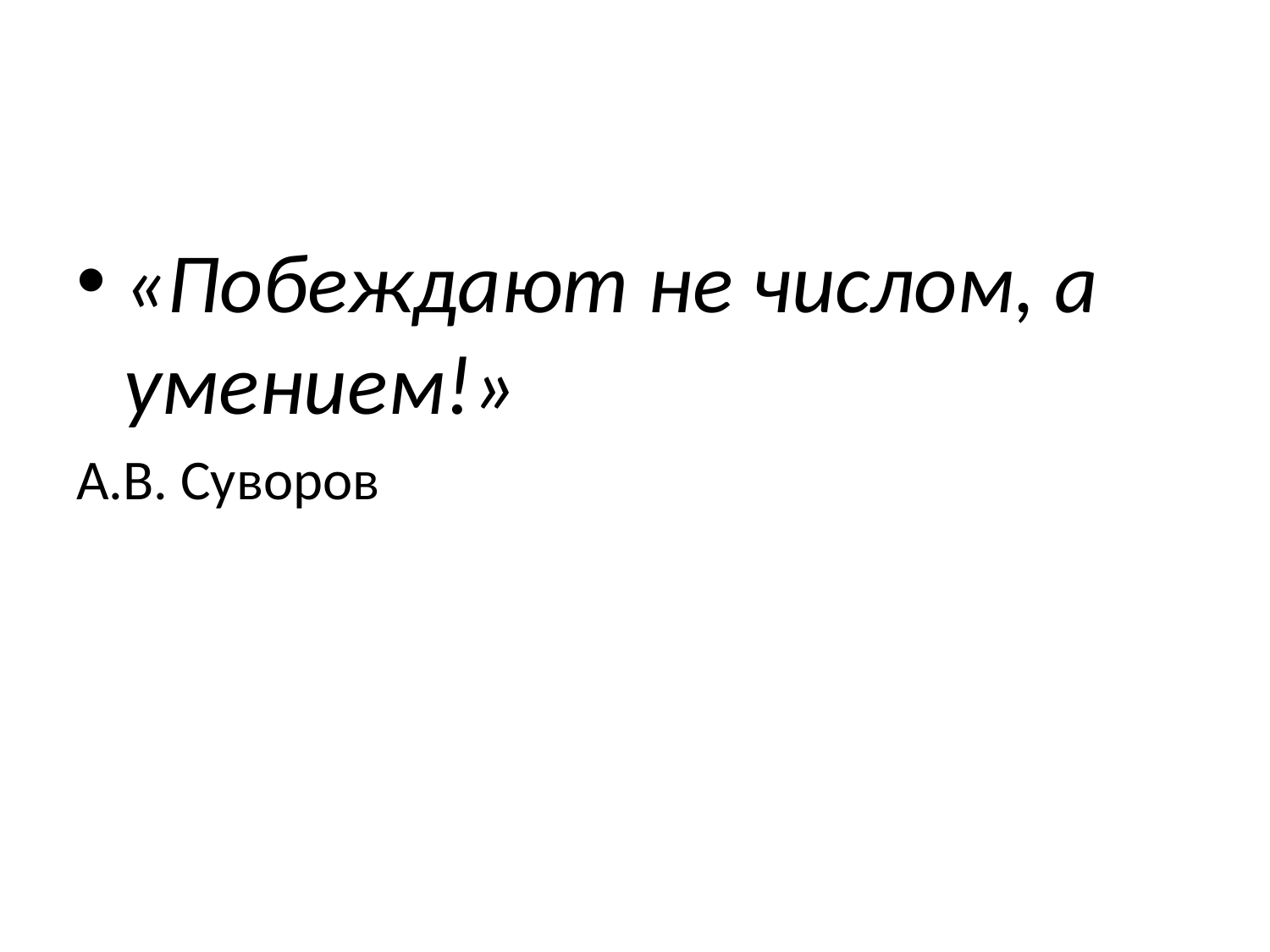

#
«Побеждают не числом, а умением!»
А.В. Суворов